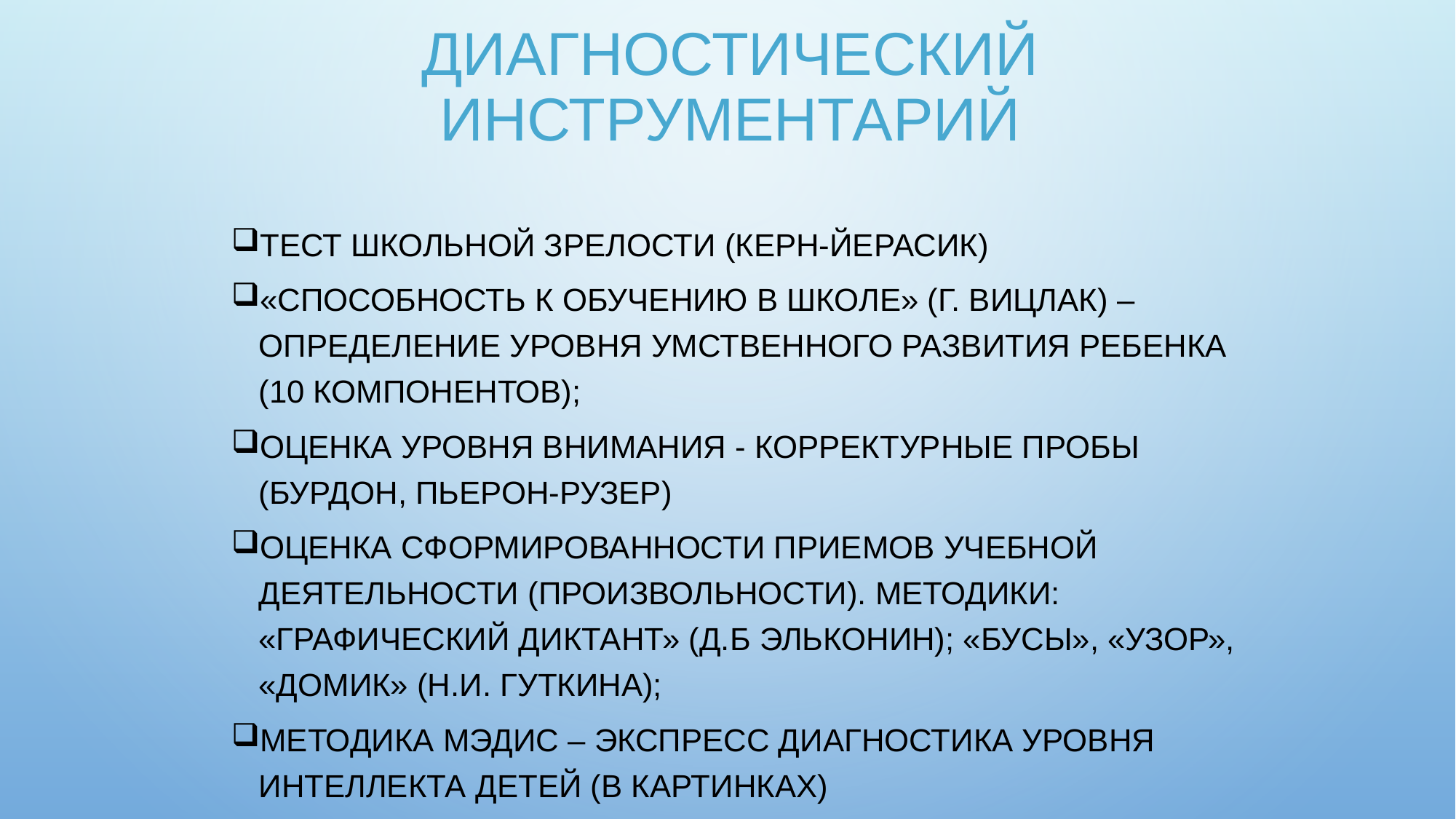

# Диагностический инструментарий
Тест школьной зрелости (Керн-Йерасик)
«Способность к обучению в школе» (Г. Вицлак) – определение уровня умственного развития ребенка (10 компонентов);
Оценка уровня внимания - корректурные пробы (Бурдон, Пьерон-Рузер)
Оценка сформированности приемов учебной деятельности (произвольности). Методики: «Графический диктант» (Д.Б Эльконин); «Бусы», «Узор», «Домик» (Н.И. Гуткина);
Методика МЭДИС – экспресс диагностика уровня интеллекта детей (в картинках)
«Определение мотивов учения» (М.Р. Гинзбург) - проективная методика
Тест «Лесенка», «Автопортрет» - определение уровня самооценки ребенка
Тесты для родителей: опросник Дж. Чейпи